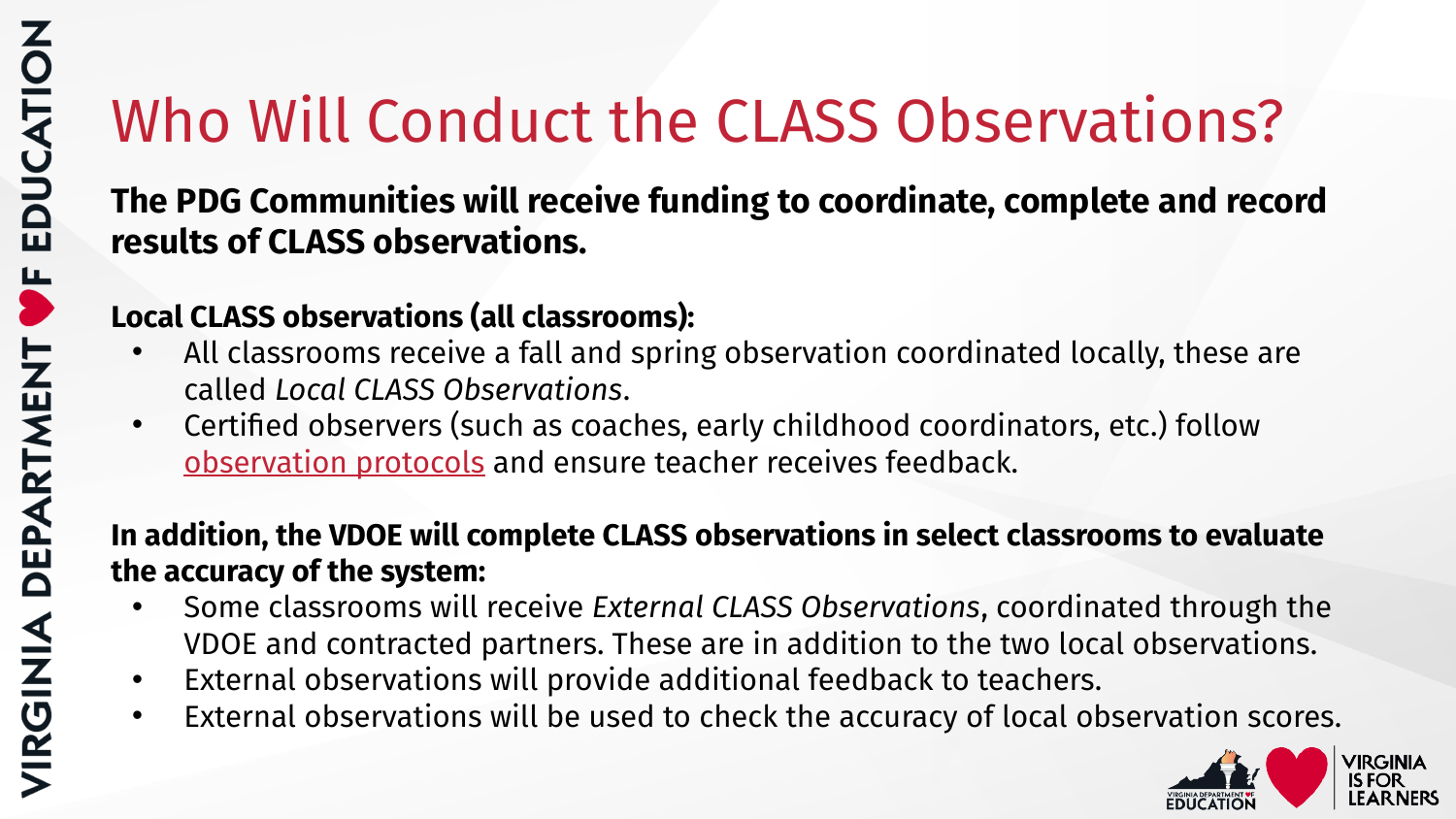

# Who Will Conduct the CLASS Observations?
The PDG Communities will receive funding to coordinate, complete and record results of CLASS observations.

Local CLASS observations (all classrooms):
All classrooms receive a fall and spring observation coordinated locally, these are called Local CLASS Observations.
Certified observers (such as coaches, early childhood coordinators, etc.) follow observation protocols and ensure teacher receives feedback.

In addition, the VDOE will complete CLASS observations in select classrooms to evaluate the accuracy of the system:
Some classrooms will receive External CLASS Observations, coordinated through the VDOE and contracted partners. These are in addition to the two local observations.
External observations will provide additional feedback to teachers.
External observations will be used to check the accuracy of local observation scores.